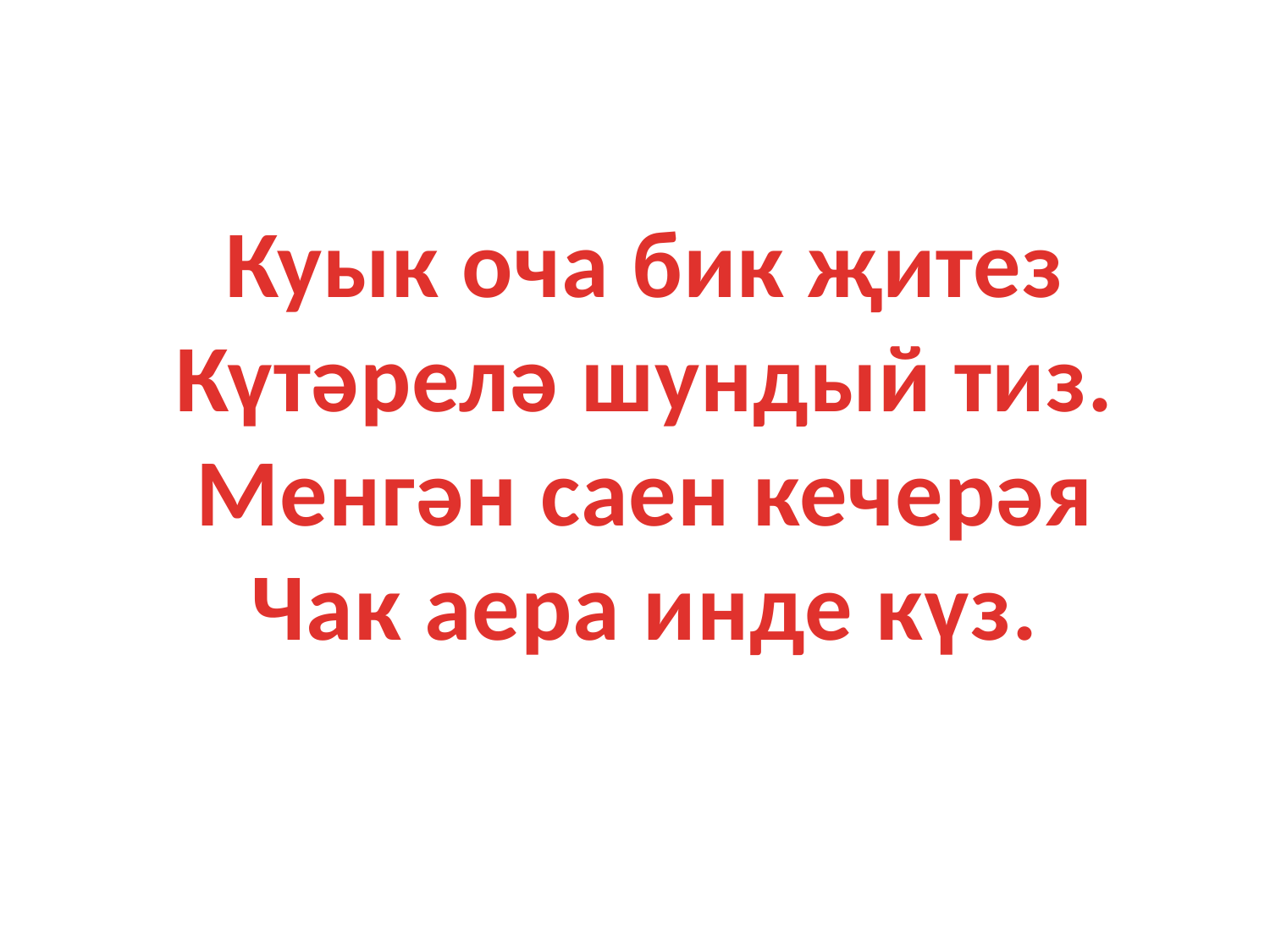

Куык оча бик җитез
Күтәрелә шундый тиз.
Менгән саен кечерәя
Чак аера инде күз.